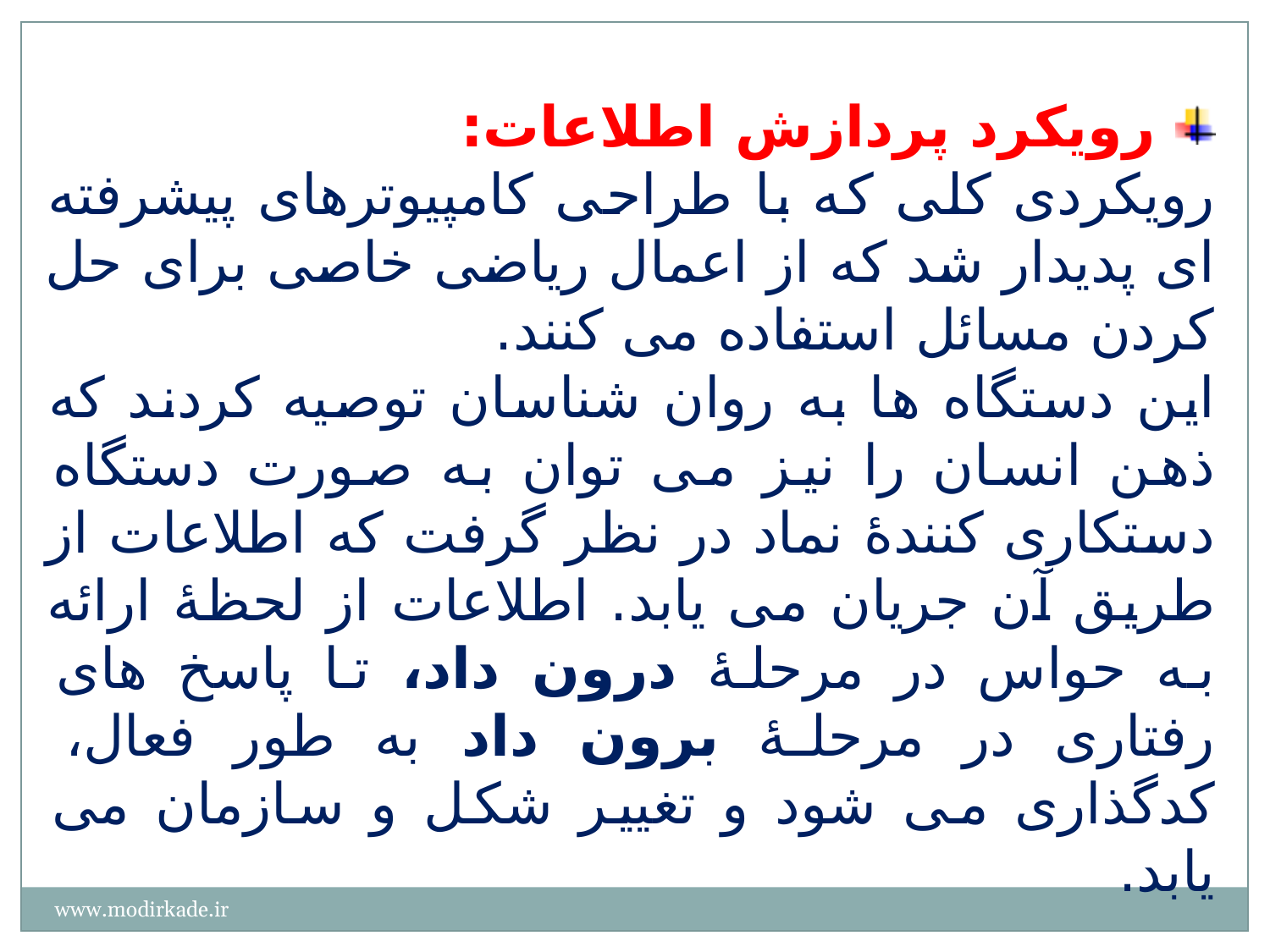

رویکرد پردازش اطلاعات:
رویکردی کلی که با طراحی کامپیوترهای پیشرفته ای پدیدار شد که از اعمال ریاضی خاصی برای حل کردن مسائل استفاده می کنند.
این دستگاه ها به روان شناسان توصیه کردند که ذهن انسان را نیز می توان به صورت دستگاه دستکاری کنندۀ نماد در نظر گرفت که اطلاعات از طریق آن جریان می یابد. اطلاعات از لحظۀ ارائه به حواس در مرحلۀ درون داد، تا پاسخ های رفتاری در مرحلۀ برون داد به طور فعال، کدگذاری می شود و تغییر شکل و سازمان می یابد.
www.modirkade.ir